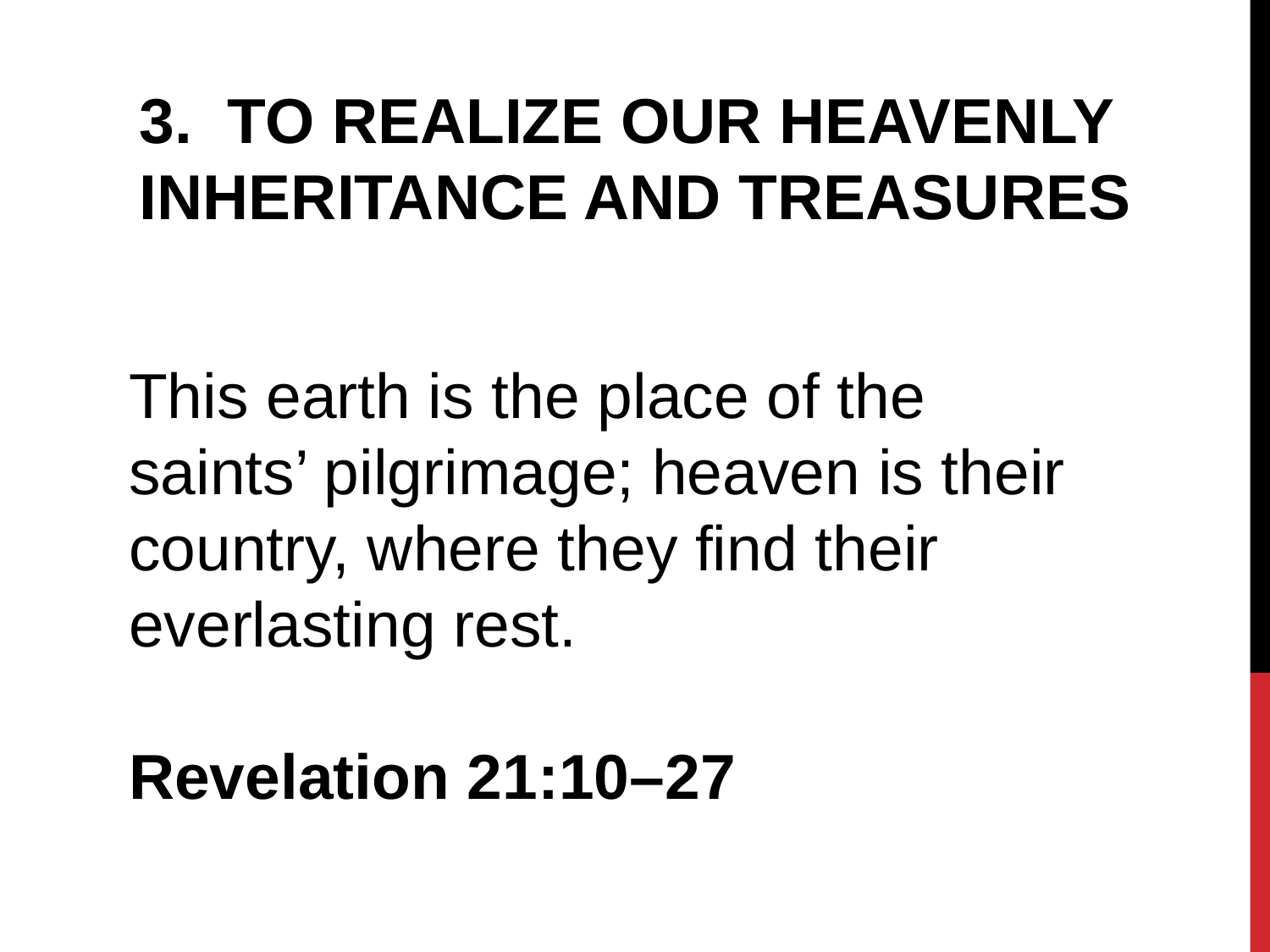

3.  TO REALIZE OUR HEAVENLY INHERITANCE AND TREASURES
This earth is the place of the saints’ pilgrimage; heaven is their country, where they find their everlasting rest.

Revelation 21:10–27